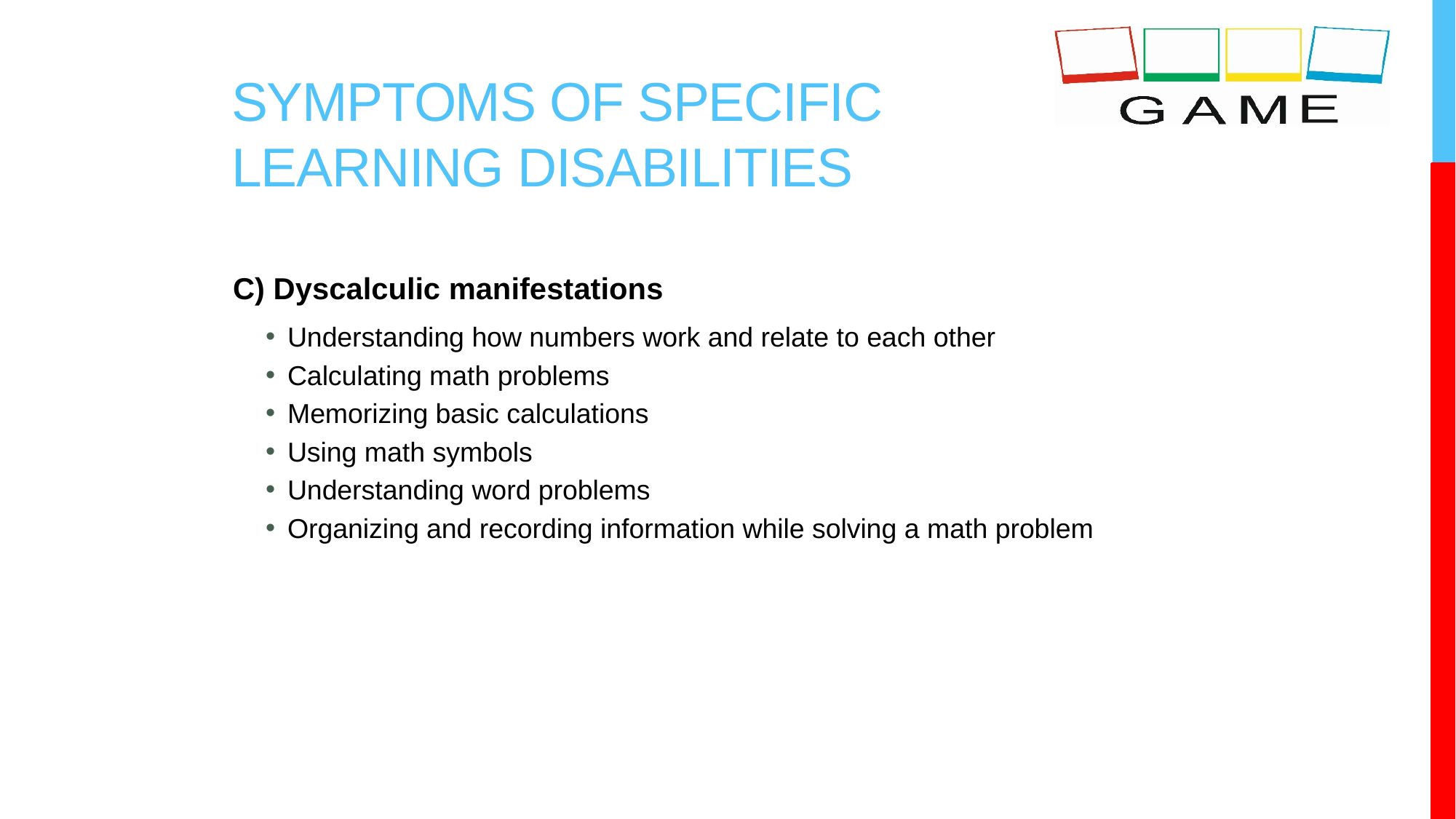

# Symptoms of specific learning disabilities
C) Dyscalculic manifestations
Understanding how numbers work and relate to each other
Calculating math problems
Memorizing basic calculations
Using math symbols
Understanding word problems
Organizing and recording information while solving a math problem